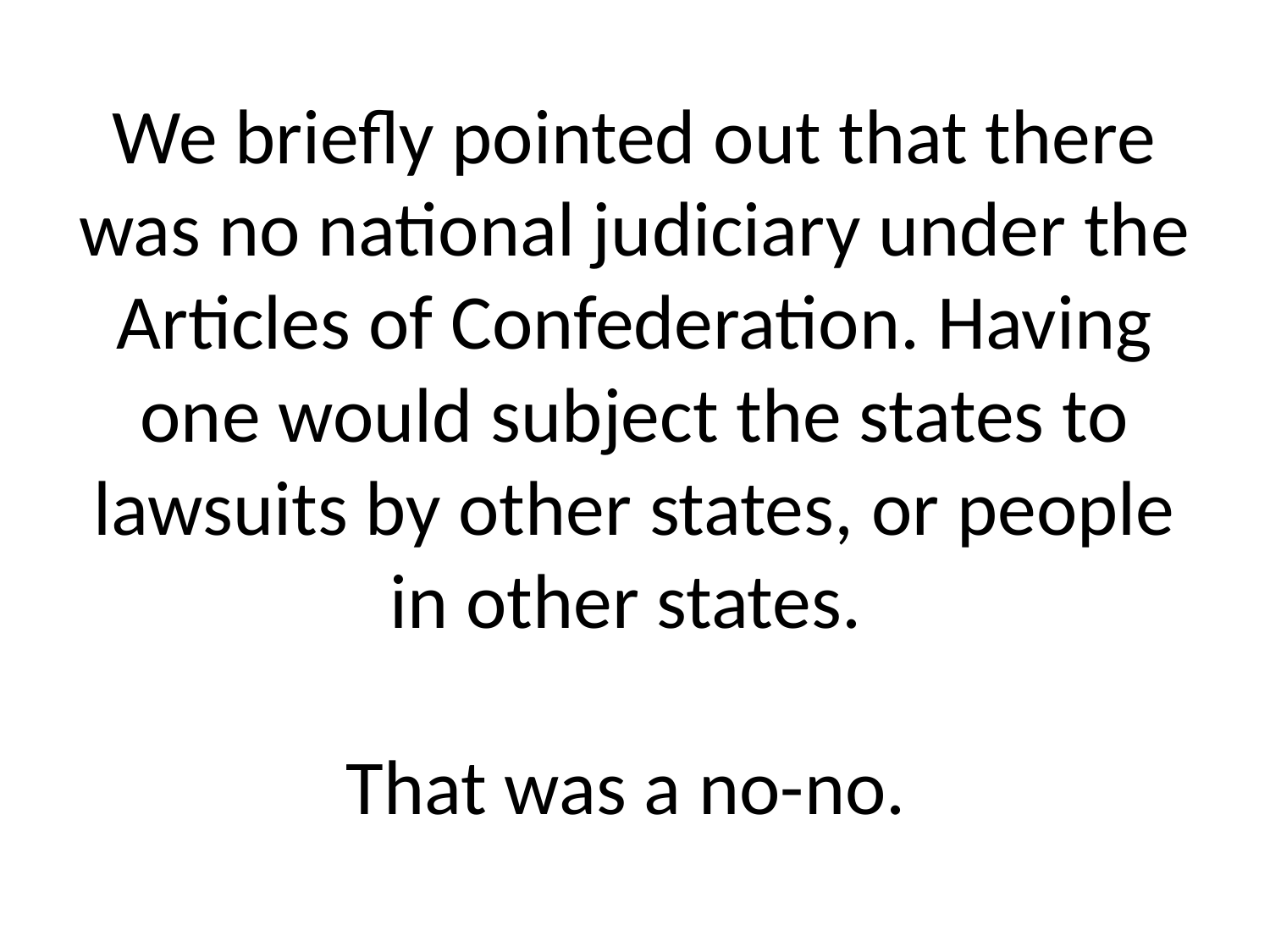

# We briefly pointed out that there was no national judiciary under the Articles of Confederation. Having one would subject the states to lawsuits by other states, or people in other states. That was a no-no.